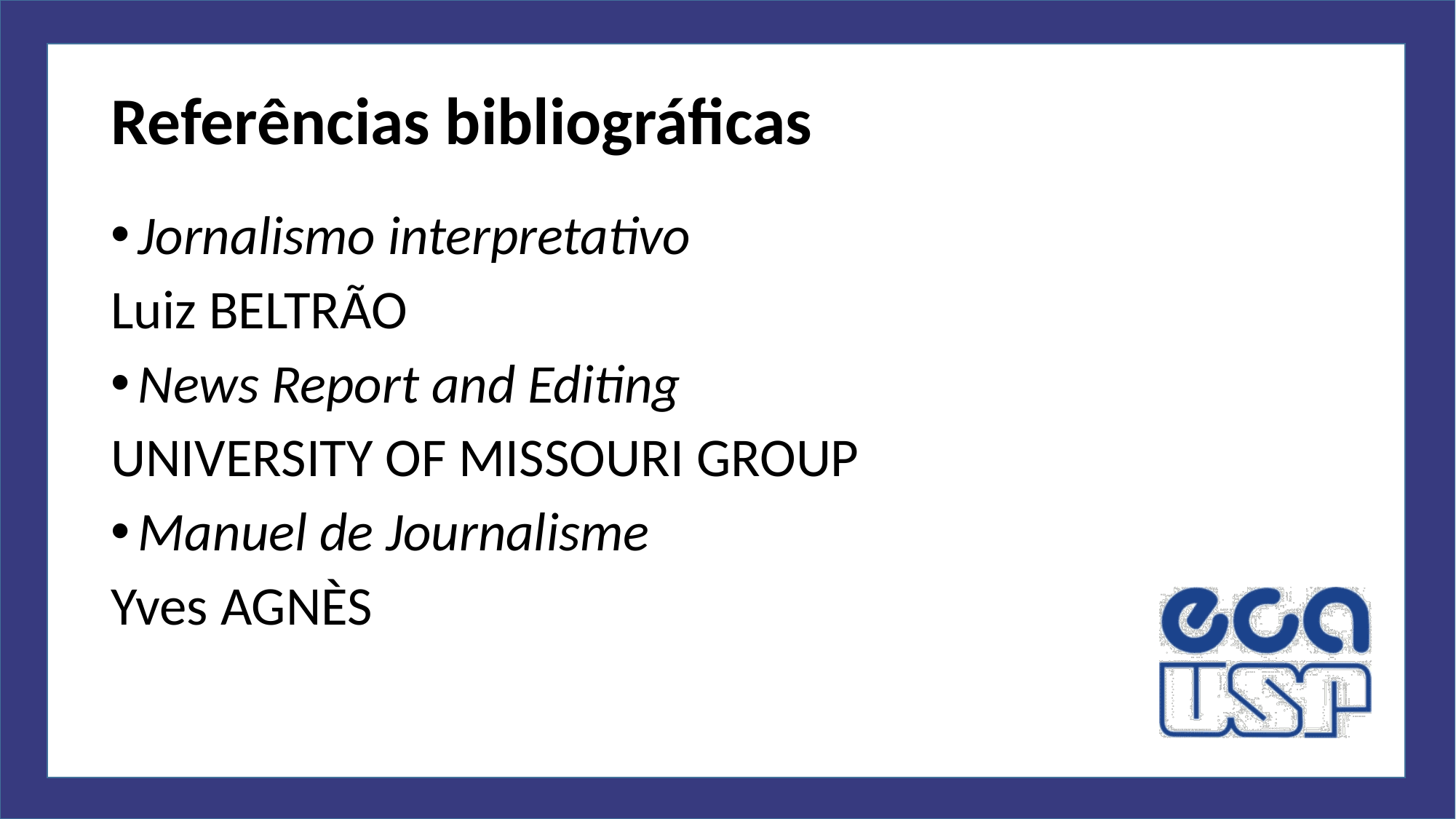

# Referências bibliográficas
Jornalismo interpretativo
Luiz BELTRÃO
News Report and Editing
UNIVERSITY OF MISSOURI GROUP
Manuel de Journalisme
Yves AGNÈS